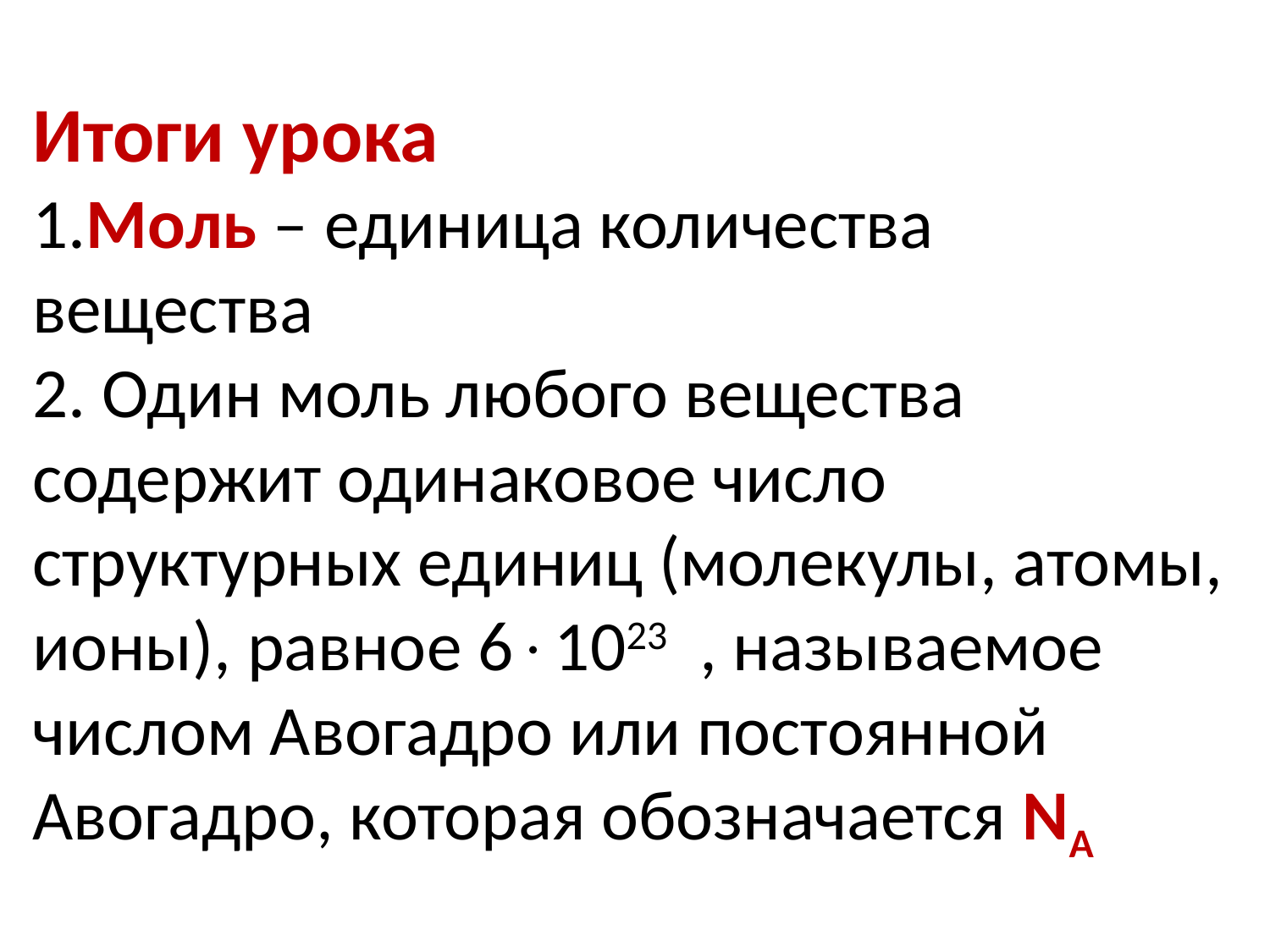

# Итоги урока 1.Моль – единица количества вещества 2. Один моль любого вещества содержит одинаковое число структурных единиц (молекулы, атомы, ионы), равное 6⋅1023  , называемое числом Авогадро или постоянной Авогадро, которая обозначается NA